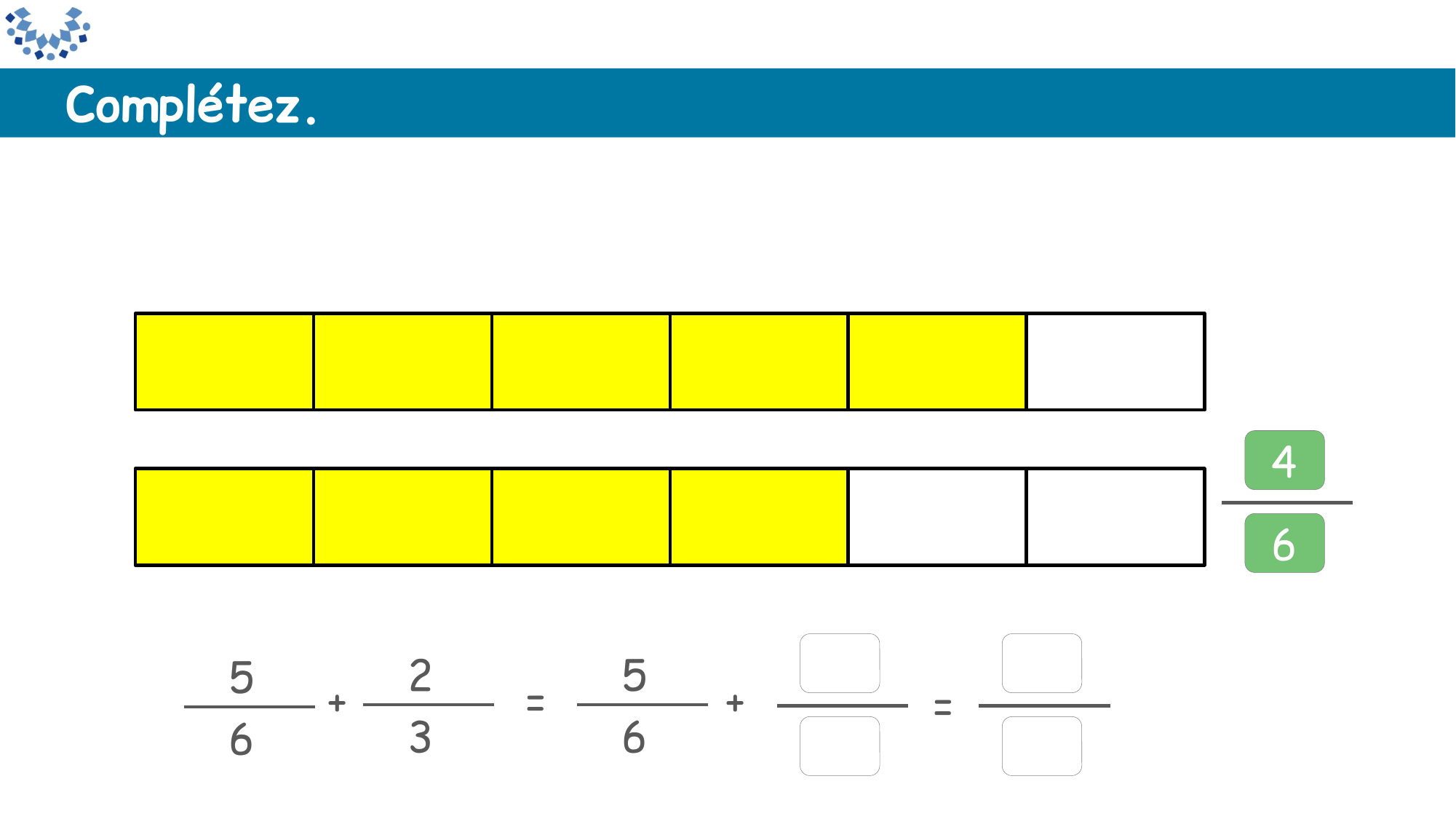

Complétez.

4
6

2
3
5
6
5
6
+
+
=
=